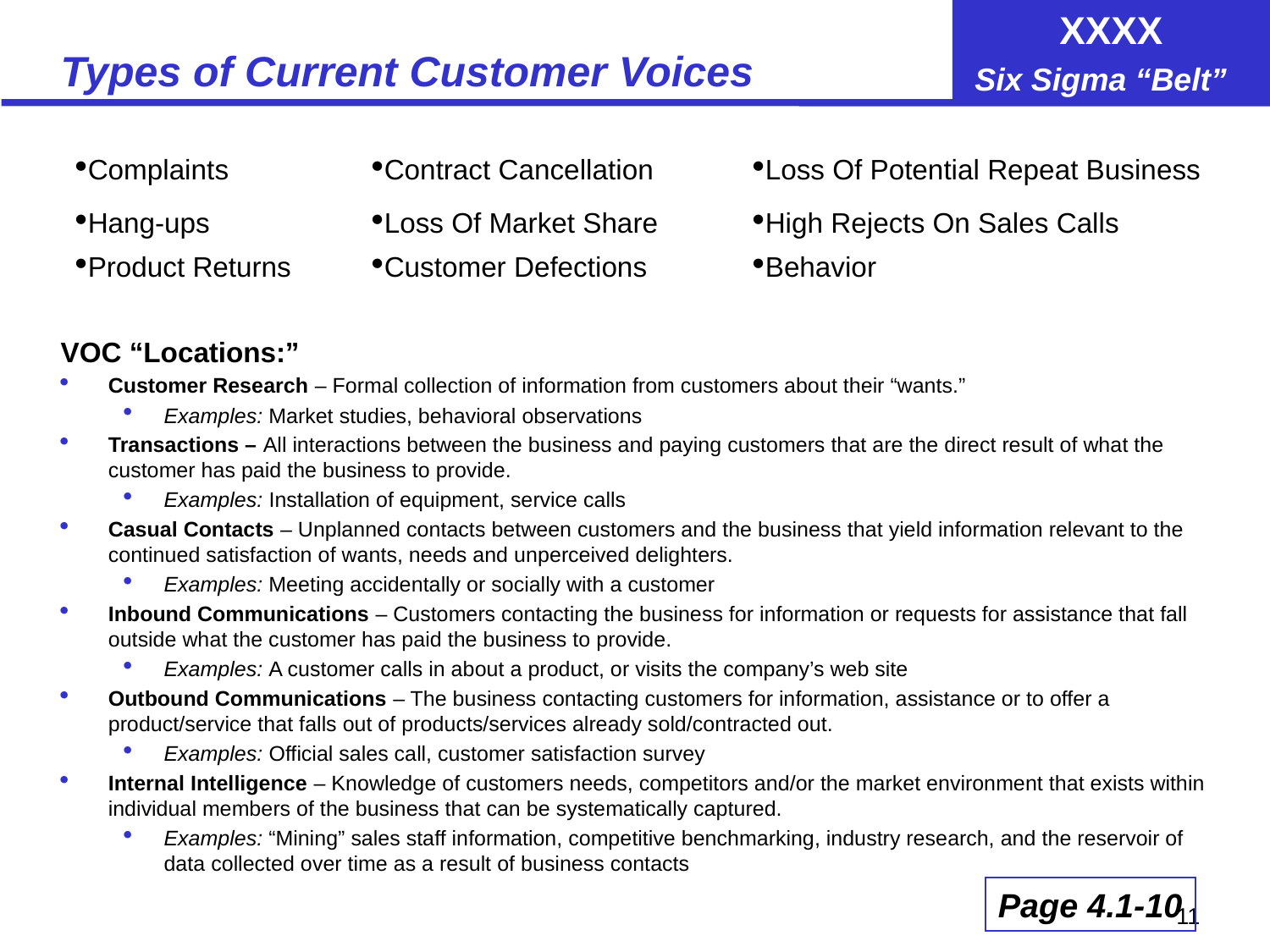

# Types of Current Customer Voices
| Complaints | Contract Cancellation | Loss Of Potential Repeat Business |
| --- | --- | --- |
| Hang-ups | Loss Of Market Share | High Rejects On Sales Calls |
| Product Returns | Customer Defections | Behavior |
VOC “Locations:”
Customer Research – Formal collection of information from customers about their “wants.”
Examples: Market studies, behavioral observations
Transactions – All interactions between the business and paying customers that are the direct result of what the customer has paid the business to provide.
Examples: Installation of equipment, service calls
Casual Contacts – Unplanned contacts between customers and the business that yield information relevant to the continued satisfaction of wants, needs and unperceived delighters.
Examples: Meeting accidentally or socially with a customer
Inbound Communications – Customers contacting the business for information or requests for assistance that fall outside what the customer has paid the business to provide.
Examples: A customer calls in about a product, or visits the company’s web site
Outbound Communications – The business contacting customers for information, assistance or to offer a product/service that falls out of products/services already sold/contracted out.
Examples: Official sales call, customer satisfaction survey
Internal Intelligence – Knowledge of customers needs, competitors and/or the market environment that exists within individual members of the business that can be systematically captured.
Examples: “Mining” sales staff information, competitive benchmarking, industry research, and the reservoir of data collected over time as a result of business contacts
Page 4.1-10